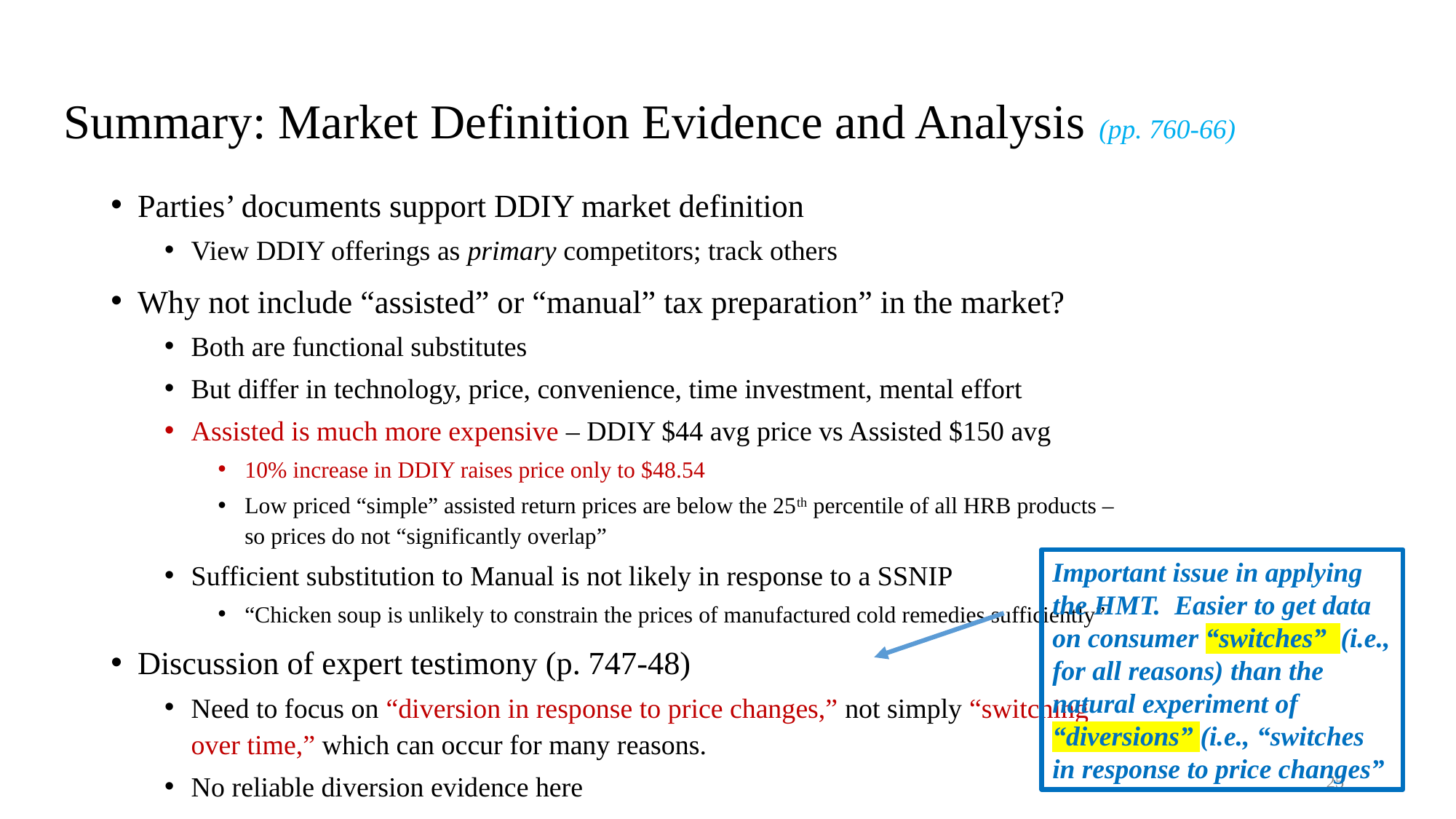

# Summary: Market Definition Evidence and Analysis (pp. 760-66)
Parties’ documents support DDIY market definition
View DDIY offerings as primary competitors; track others
Why not include “assisted” or “manual” tax preparation” in the market?
Both are functional substitutes
But differ in technology, price, convenience, time investment, mental effort
Assisted is much more expensive – DDIY $44 avg price vs Assisted $150 avg
10% increase in DDIY raises price only to $48.54
Low priced “simple” assisted return prices are below the 25th percentile of all HRB products – so prices do not “significantly overlap”
Sufficient substitution to Manual is not likely in response to a SSNIP
“Chicken soup is unlikely to constrain the prices of manufactured cold remedies sufficiently”
Discussion of expert testimony (p. 747-48)
Need to focus on “diversion in response to price changes,” not simply “switching over time,” which can occur for many reasons.
No reliable diversion evidence here

Important issue in applying the HMT.  Easier to get data on consumer “switches”  (i.e., for all reasons) than the natural experiment of “diversions” (i.e., “switches in response to price changes”
25